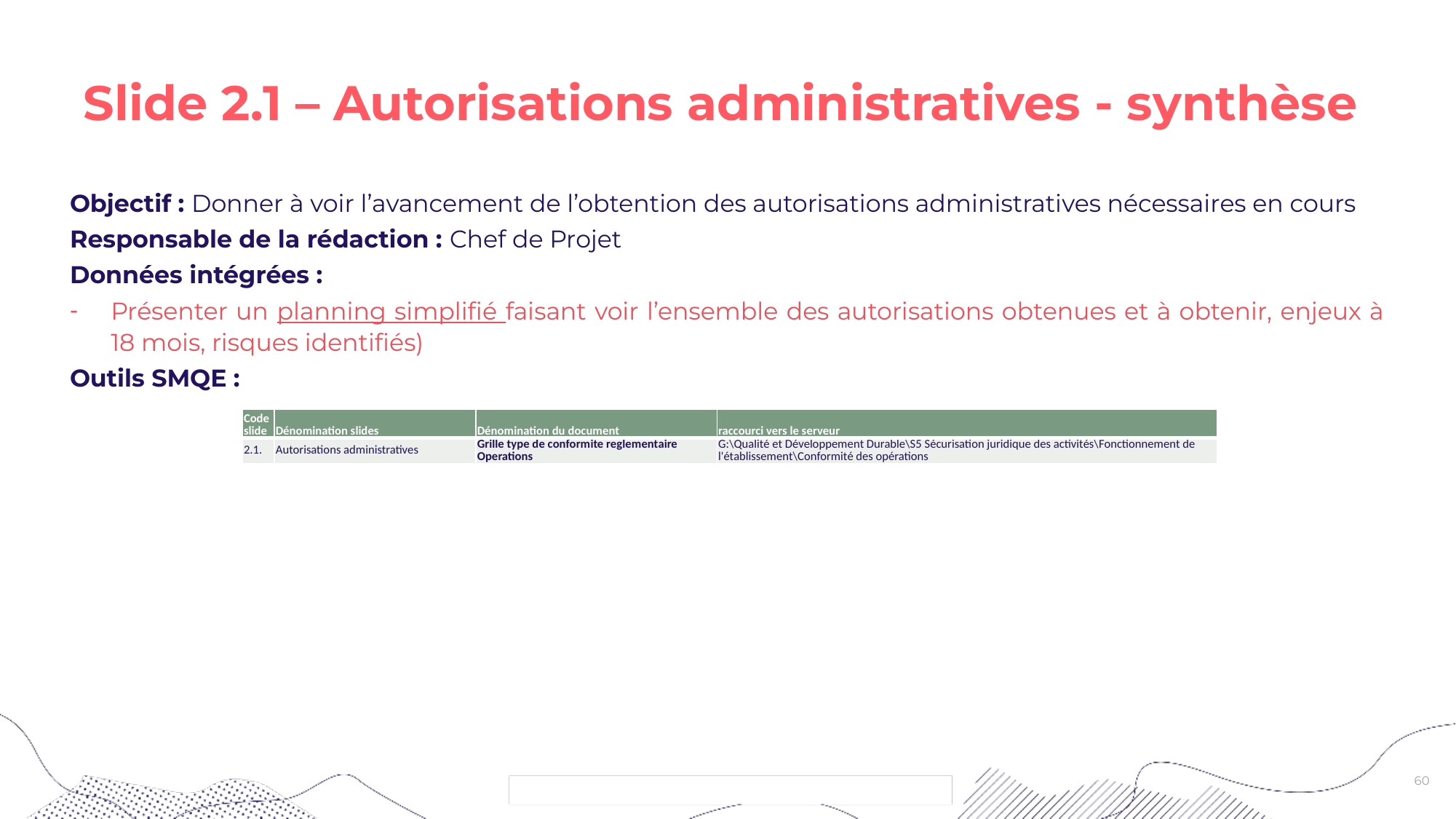

# Slide 2.1 – Autorisations administratives - synthèse
Objectif : Donner à voir l’avancement de l’obtention des autorisations administratives nécessaires en cours
Responsable de la rédaction : Chef de Projet
Données intégrées :
Présenter un planning simplifié faisant voir l’ensemble des autorisations obtenues et à obtenir, enjeux à 18 mois, risques identifiés)
Outils SMQE :

| Code slide | Dénomination slides | Dénomination du document | raccourci vers le serveur |
| --- | --- | --- | --- |
| 2.1. | Autorisations administratives | Grille type de conformite reglementaire Operations | G:\Qualité et Développement Durable\S5 Sécurisation juridique des activités\Fonctionnement de l'établissement\Conformité des opérations |
60